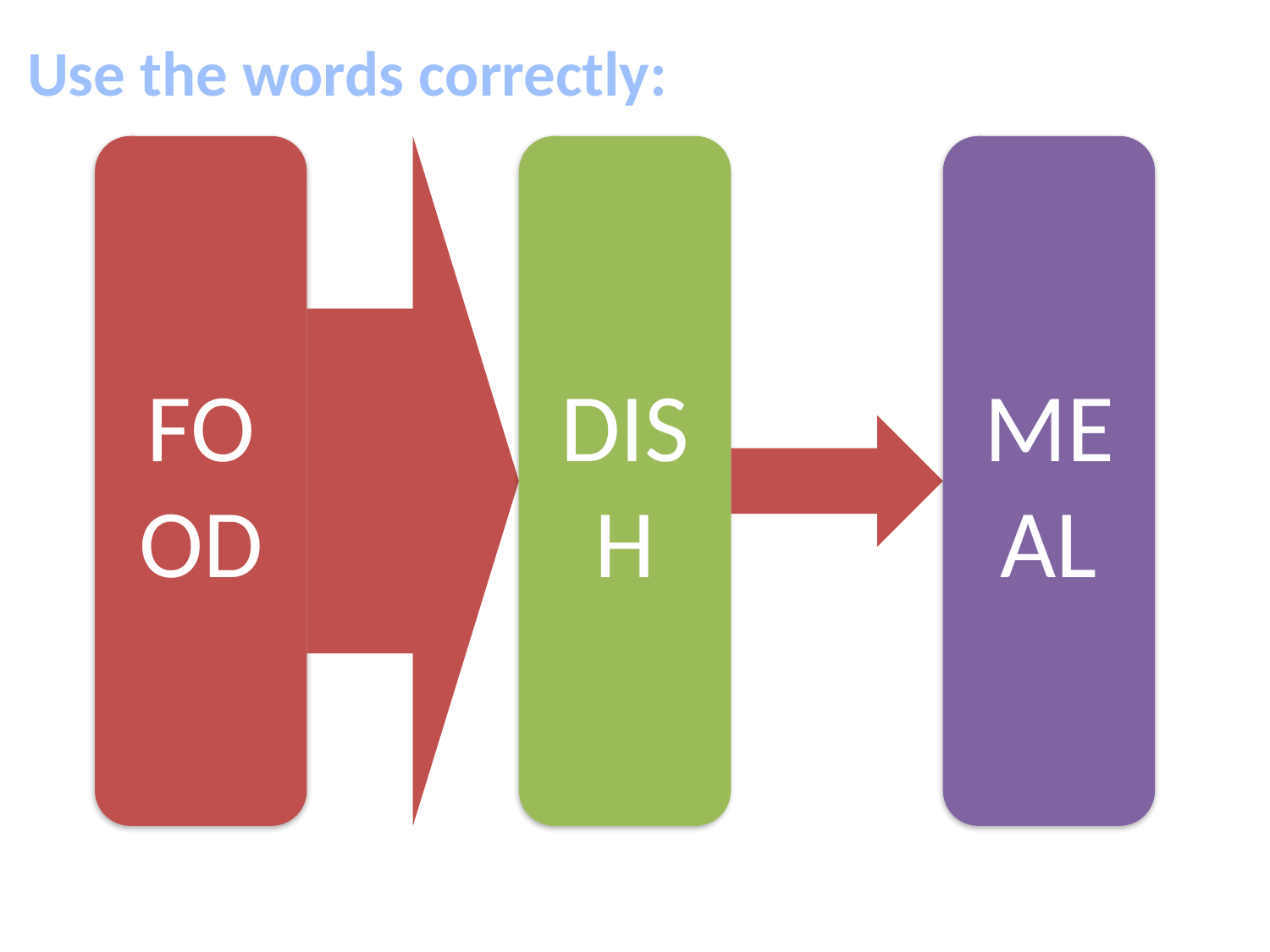

Use the words correctly:
FOOD
DISH
MEAL